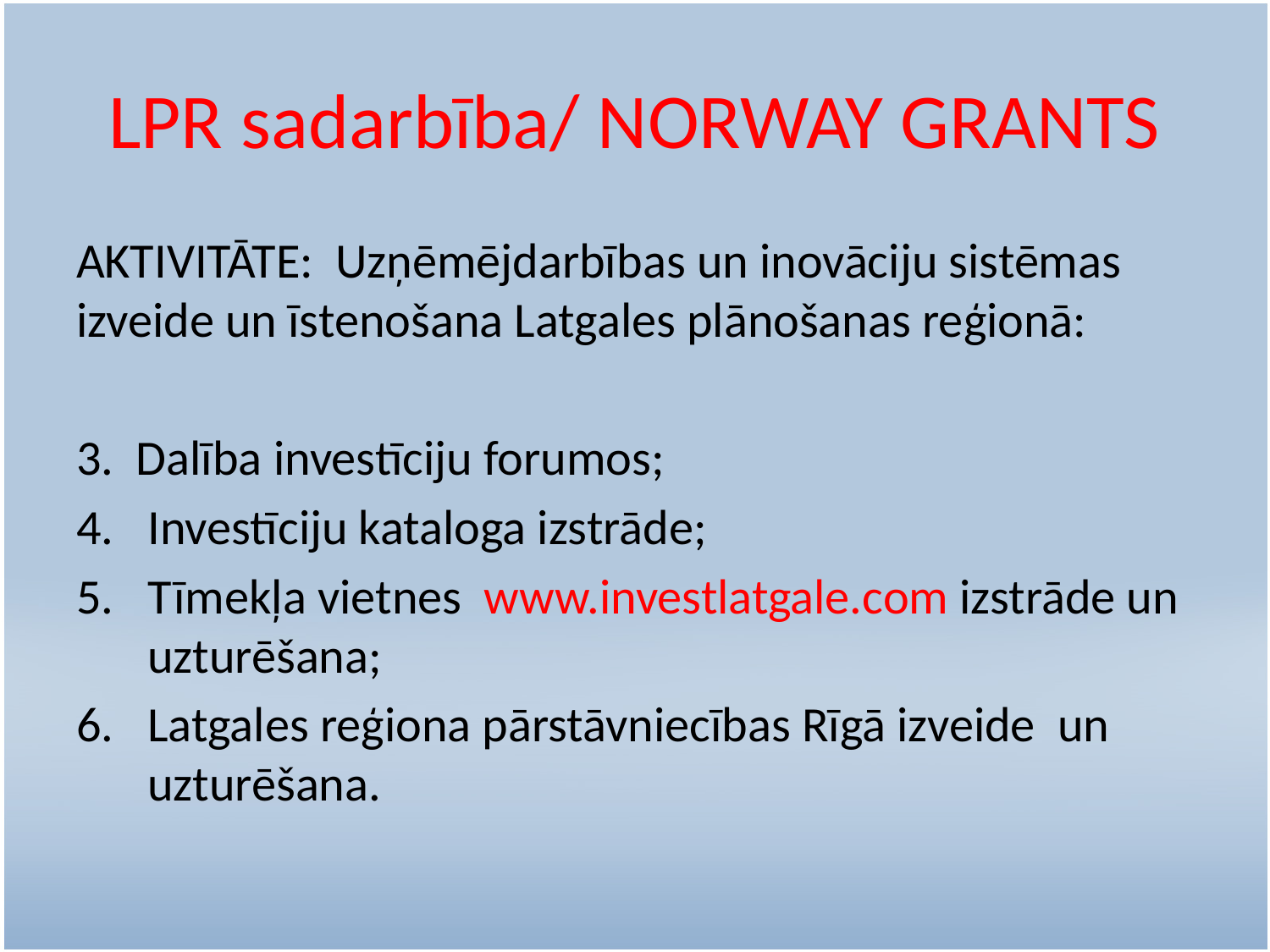

# LPR sadarbība/ NORWAY GRANTS
AKTIVITĀTE:  Uzņēmējdarbības un inovāciju sistēmas izveide un īstenošana Latgales plānošanas reģionā:

3.  Dalība investīciju forumos;
Investīciju kataloga izstrāde;
Tīmekļa vietnes  www.investlatgale.com izstrāde un uzturēšana;
Latgales reģiona pārstāvniecības Rīgā izveide  un uzturēšana.